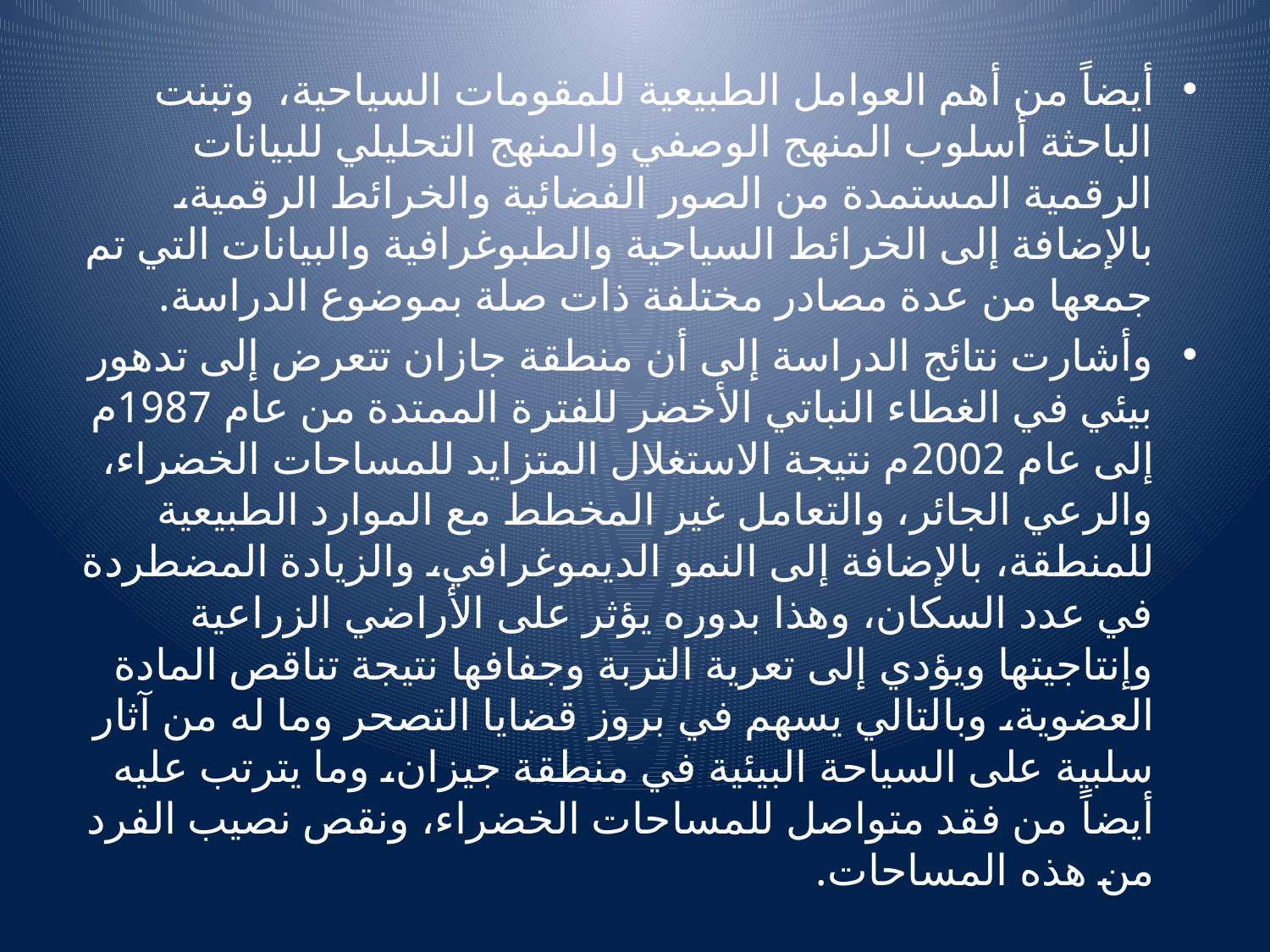

أيضاً من أهم العوامل الطبيعية للمقومات السياحية،  وتبنت الباحثة أسلوب المنهج الوصفي والمنهج التحليلي للبيانات الرقمية المستمدة من الصور الفضائية والخرائط الرقمية، بالإضافة إلى الخرائط السياحية والطبوغرافية والبيانات التي تم جمعها من عدة مصادر مختلفة ذات صلة بموضوع الدراسة.
وأشارت نتائج الدراسة إلى أن منطقة جازان تتعرض إلى تدهور بيئي في الغطاء النباتي الأخضر للفترة الممتدة من عام 1987م إلى عام 2002م نتيجة الاستغلال المتزايد للمساحات الخضراء، والرعي الجائر، والتعامل غير المخطط مع الموارد الطبيعية للمنطقة، بالإضافة إلى النمو الديموغرافي، والزيادة المضطردة في عدد السكان، وهذا بدوره يؤثر على الأراضي الزراعية وإنتاجيتها ويؤدي إلى تعرية التربة وجفافها نتيجة تناقص المادة العضوية، وبالتالي يسهم في بروز قضايا التصحر وما له من آثار سلبية على السياحة البيئية في منطقة جيزان، وما يترتب عليه أيضاً من فقد متواصل للمساحات الخضراء، ونقص نصيب الفرد من هذه المساحات.